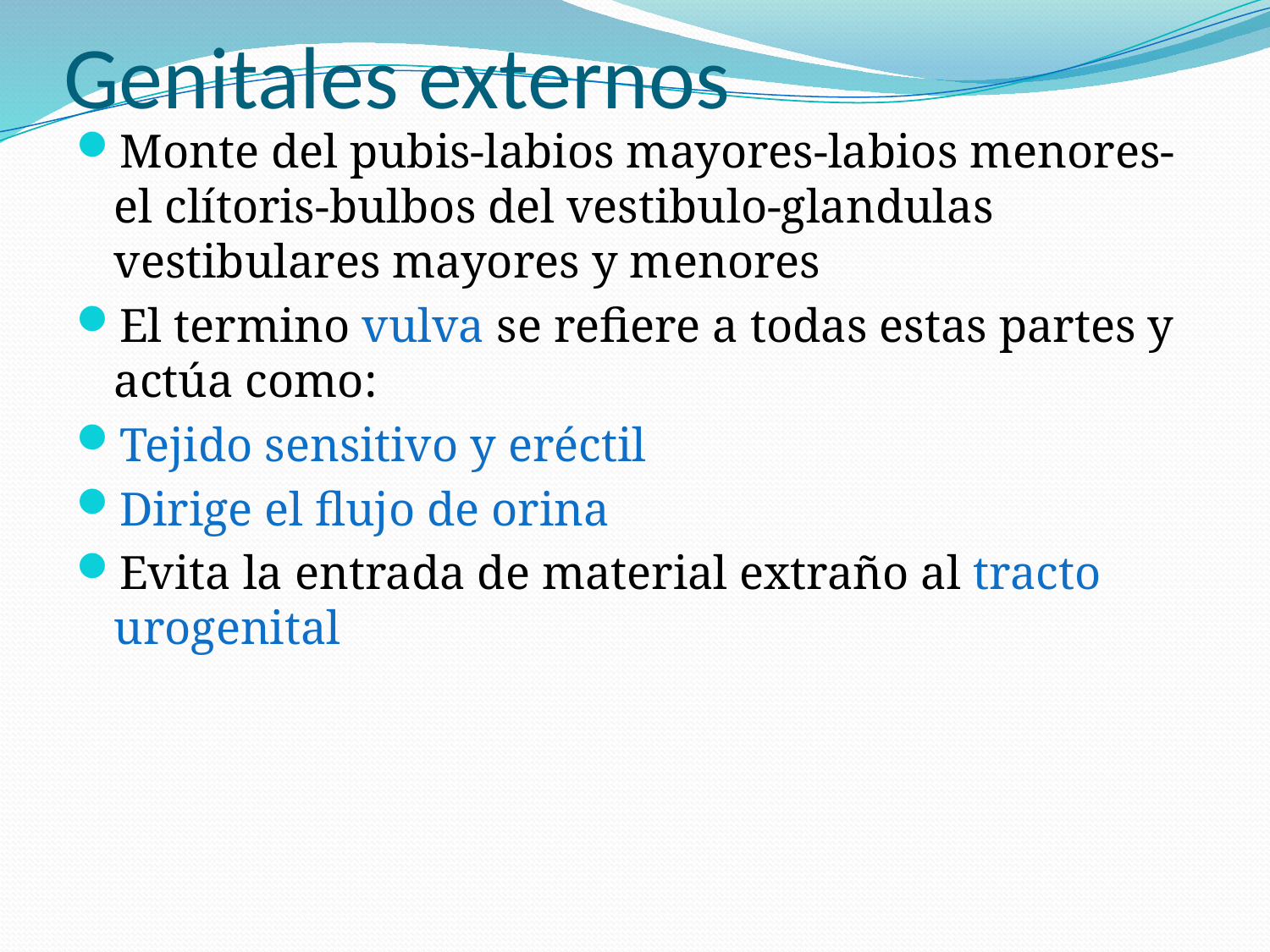

# Genitales externos
Monte del pubis-labios mayores-labios menores-el clítoris-bulbos del vestibulo-glandulas vestibulares mayores y menores
El termino vulva se refiere a todas estas partes y actúa como:
Tejido sensitivo y eréctil
Dirige el flujo de orina
Evita la entrada de material extraño al tracto urogenital